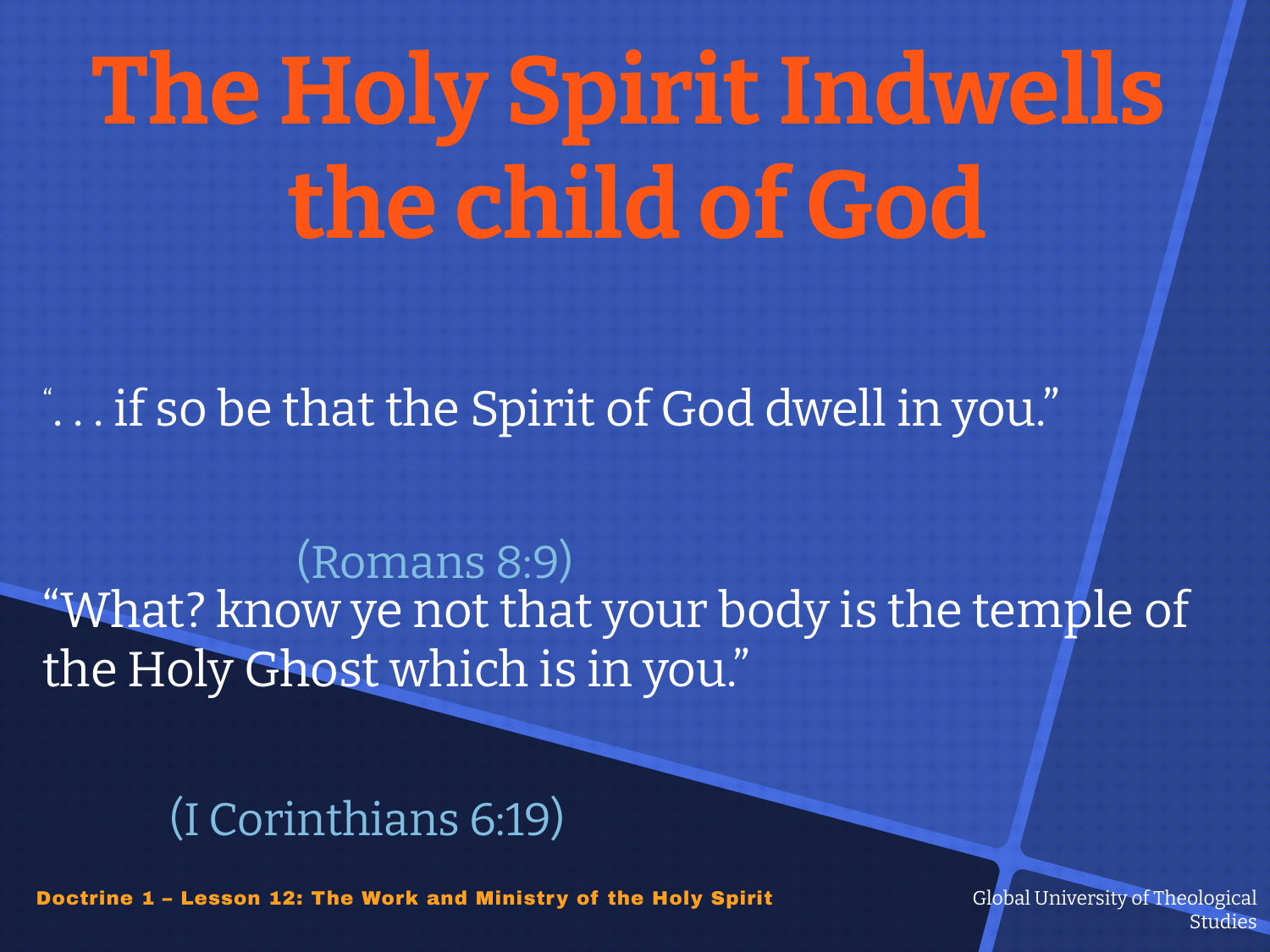

The Holy Spirit Indwells
the child of God
“. . . if so be that the Spirit of God dwell in you.”    												(Romans 8:9)
“What? know ye not that your body is the temple of the Holy Ghost which is in you.”
			 							(I Corinthians 6:19)
Doctrine 1 – Lesson 12: The Work and Ministry of the Holy Spirit		      Global University of Theological Studies